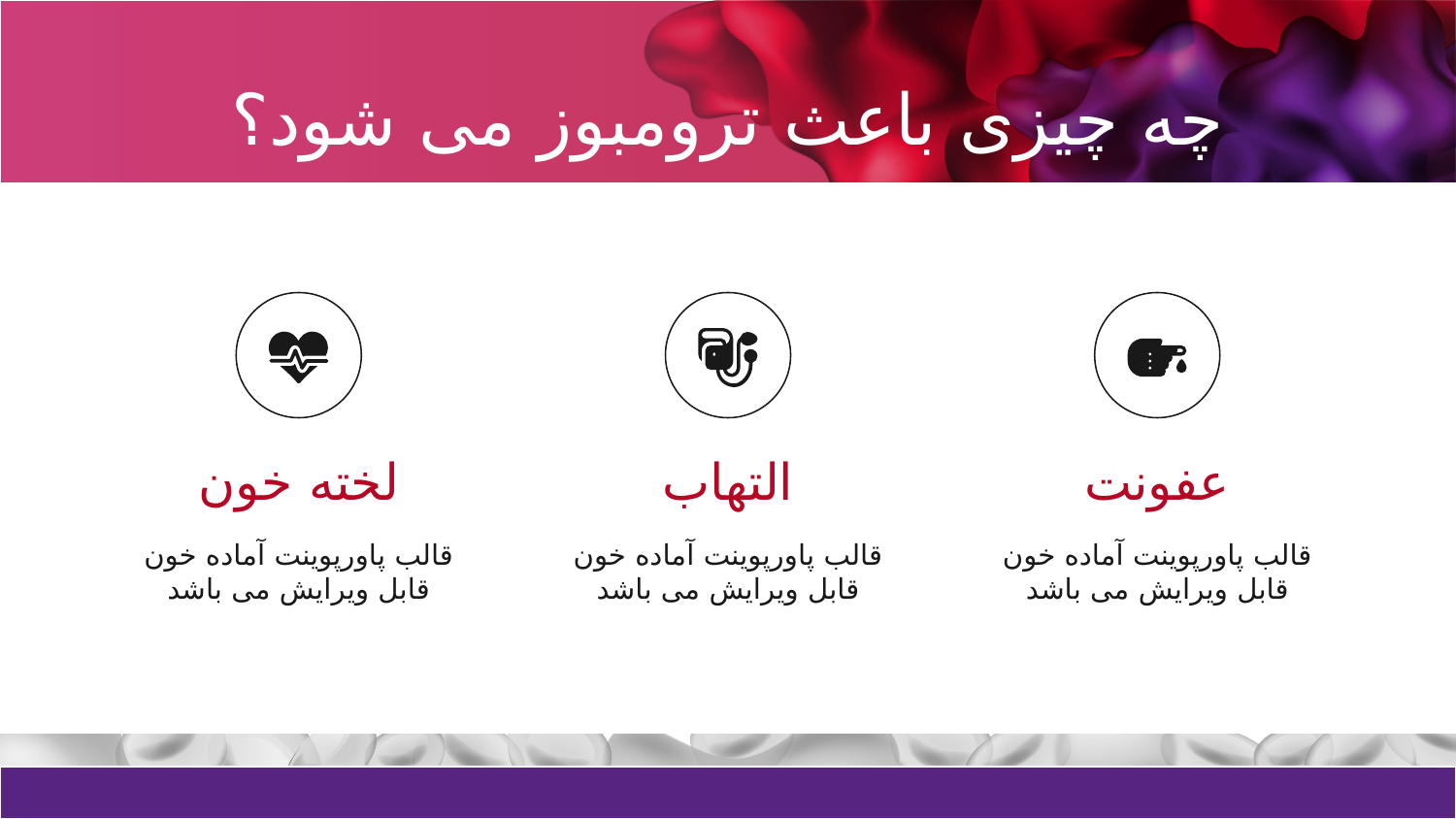

# چه چیزی باعث ترومبوز می شود؟

التهاب
عفونت
لخته خون
قالب پاورپوینت آماده خون قابل ویرایش می باشد
قالب پاورپوینت آماده خون قابل ویرایش می باشد
قالب پاورپوینت آماده خون قابل ویرایش می باشد